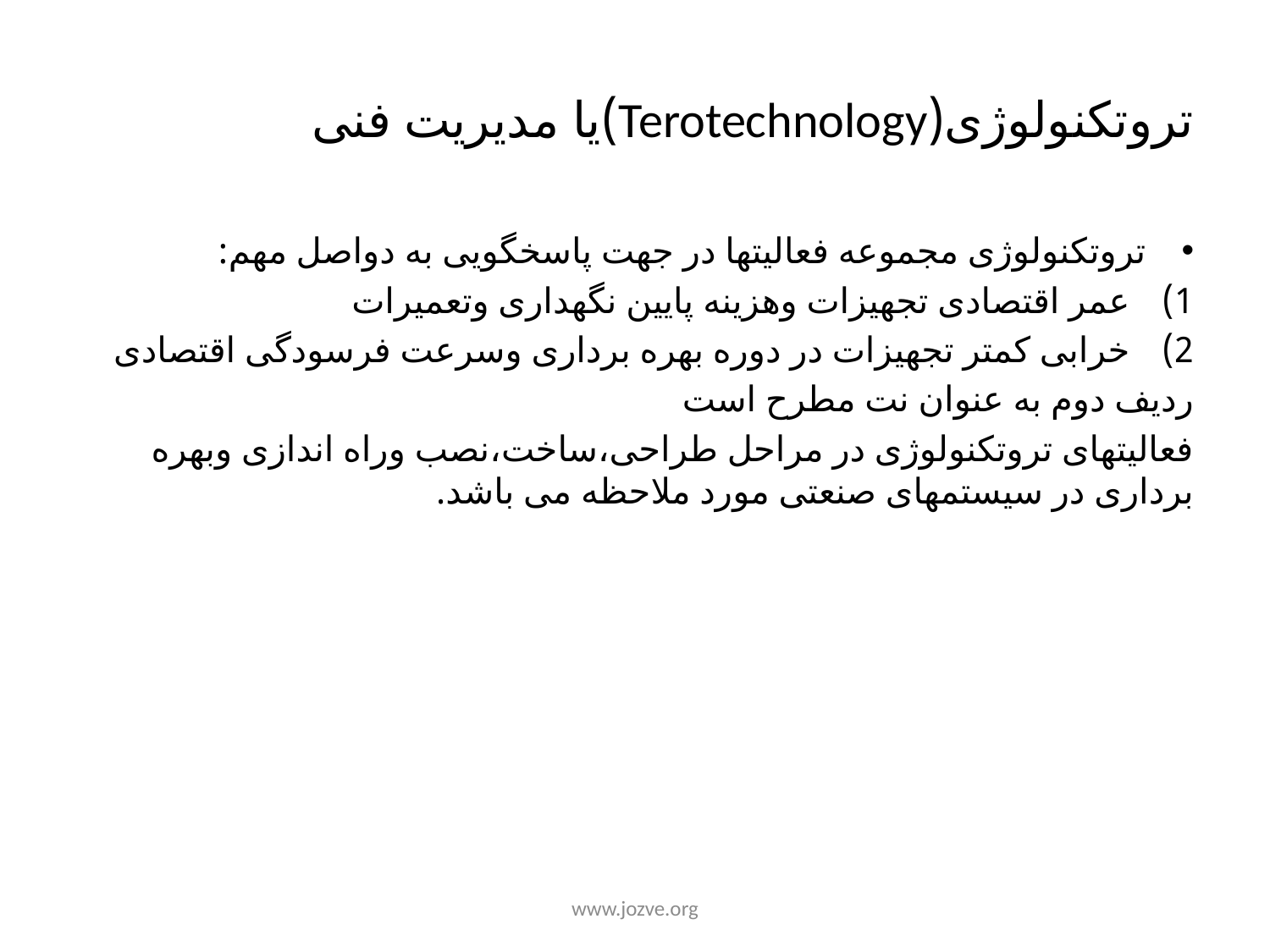

# تروتکنولوژی(Terotechnology)یا مدیریت فنی
تروتکنولوژی مجموعه فعالیتها در جهت پاسخگویی به دواصل مهم:
عمر اقتصادی تجهیزات وهزینه پایین نگهداری وتعمیرات
خرابی کمتر تجهیزات در دوره بهره برداری وسرعت فرسودگی اقتصادی
ردیف دوم به عنوان نت مطرح است
فعالیتهای تروتکنولوژی در مراحل طراحی،ساخت،نصب وراه اندازی وبهره برداری در سیستمهای صنعتی مورد ملاحظه می باشد.
www.jozve.org